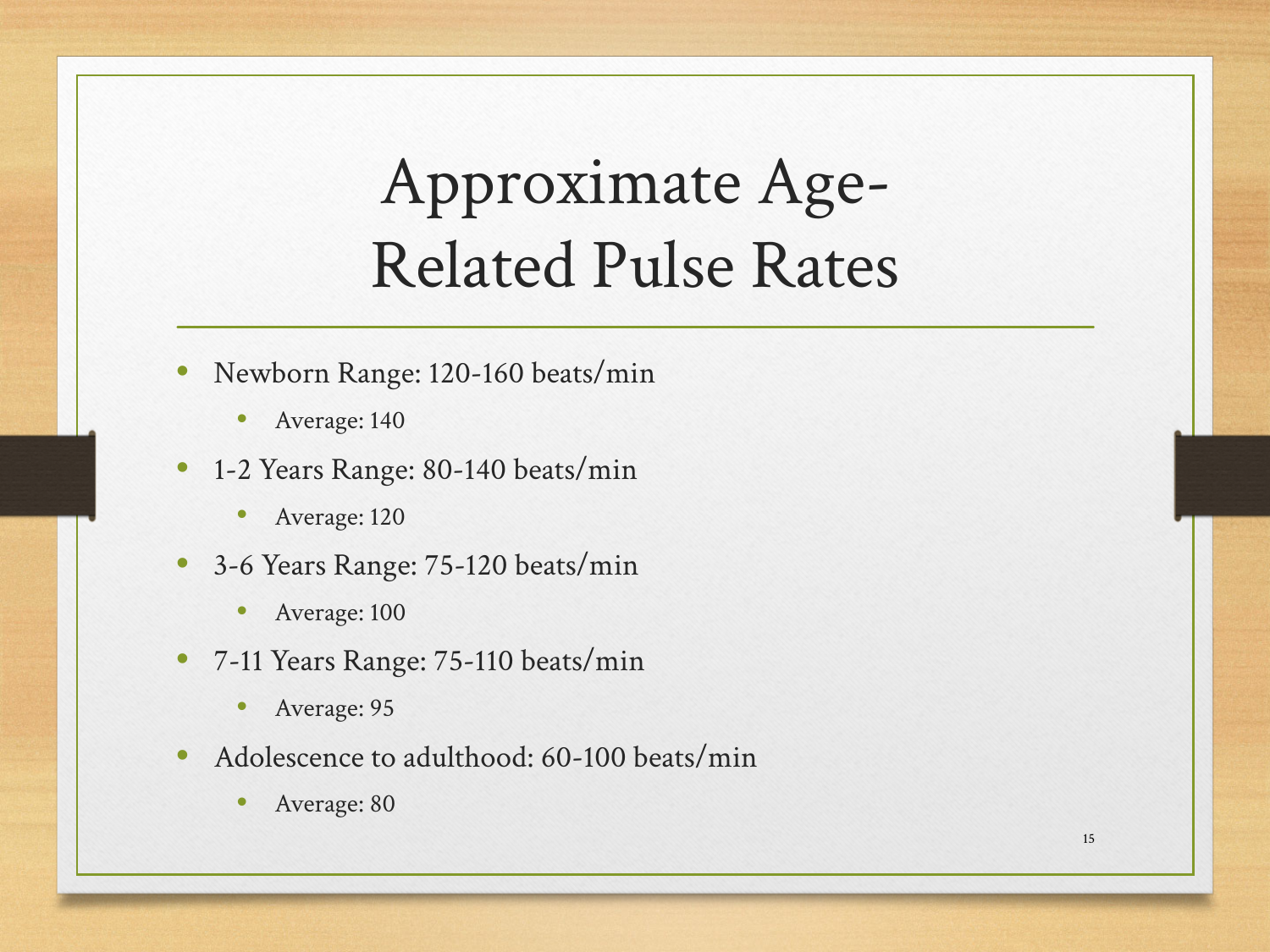

# Approximate Age- Related Pulse Rates
Newborn Range: 120-160 beats/min
Average: 140
1-2 Years Range: 80-140 beats/min
Average: 120
3-6 Years Range: 75-120 beats/min
Average: 100
7-11 Years Range: 75-110 beats/min
Average: 95
Adolescence to adulthood: 60-100 beats/min
Average: 80
 15